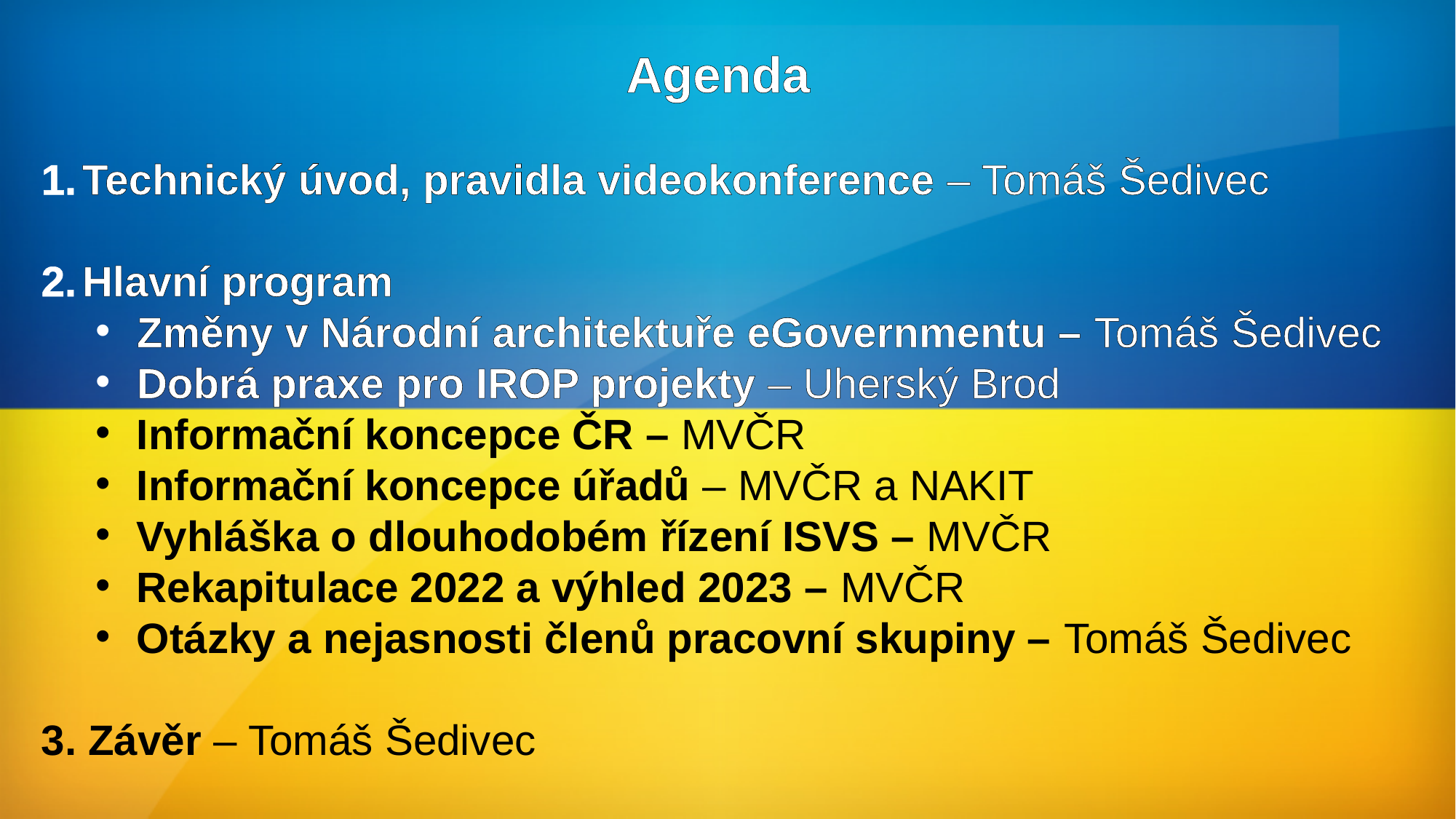

#
Agenda
Technický úvod, pravidla videokonference – Tomáš Šedivec

Hlavní program
Změny v Národní architektuře eGovernmentu – Tomáš Šedivec
Dobrá praxe pro IROP projekty – Uherský Brod
Informační koncepce ČR – MVČR
Informační koncepce úřadů – MVČR a NAKIT
Vyhláška o dlouhodobém řízení ISVS – MVČR
Rekapitulace 2022 a výhled 2023 – MVČR
Otázky a nejasnosti členů pracovní skupiny – Tomáš Šedivec

3. Závěr – Tomáš Šedivec